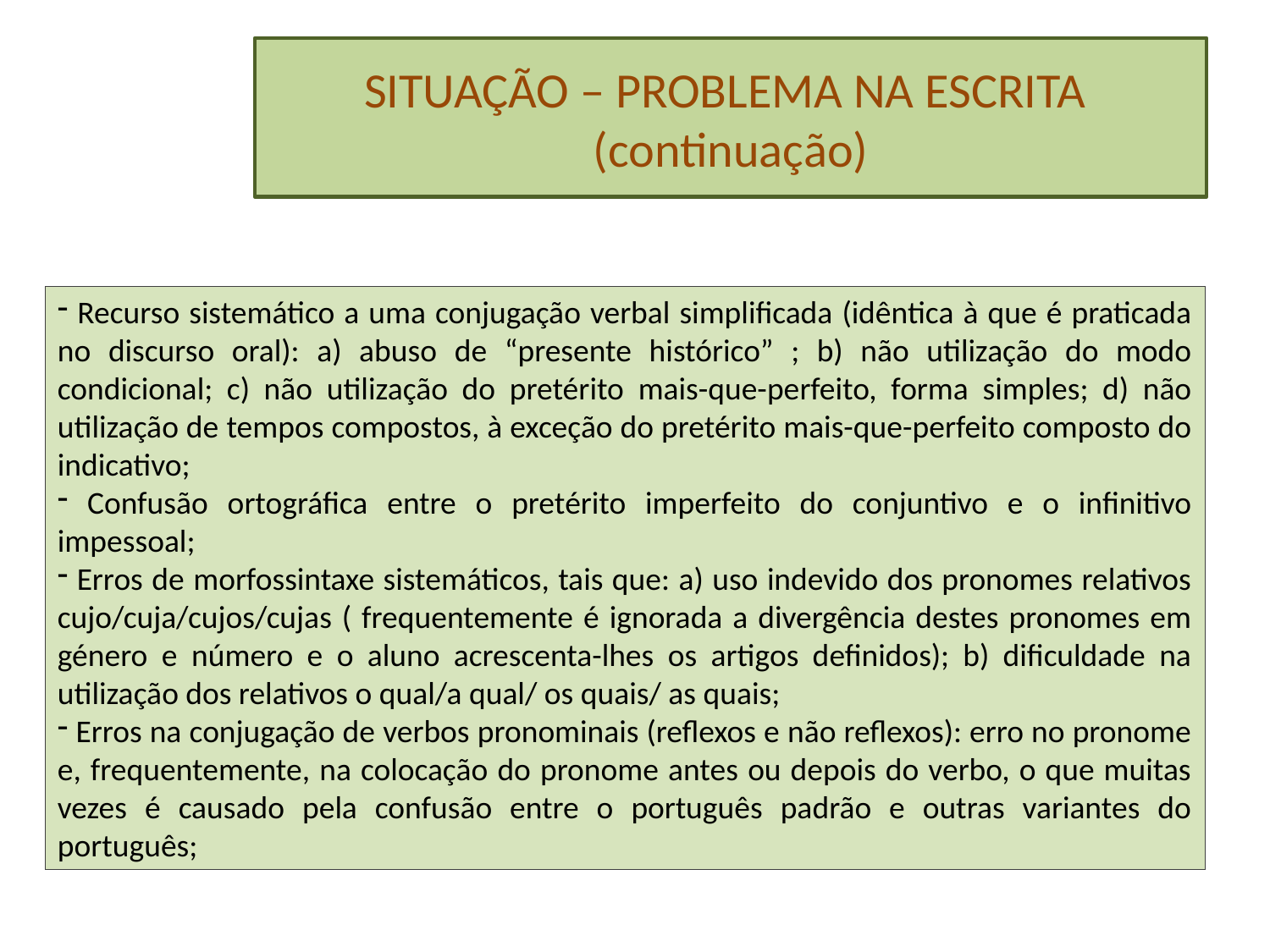

# SITUAÇÃO – PROBLEMA NA ESCRITA  (continuação)
 Recurso sistemático a uma conjugação verbal simplificada (idêntica à que é praticada no discurso oral): a) abuso de “presente histórico” ; b) não utilização do modo condicional; c) não utilização do pretérito mais-que-perfeito, forma simples; d) não utilização de tempos compostos, à exceção do pretérito mais-que-perfeito composto do indicativo;
 Confusão ortográfica entre o pretérito imperfeito do conjuntivo e o infinitivo impessoal;
 Erros de morfossintaxe sistemáticos, tais que: a) uso indevido dos pronomes relativos cujo/cuja/cujos/cujas ( frequentemente é ignorada a divergência destes pronomes em género e número e o aluno acrescenta-lhes os artigos definidos); b) dificuldade na utilização dos relativos o qual/a qual/ os quais/ as quais;
 Erros na conjugação de verbos pronominais (reflexos e não reflexos): erro no pronome e, frequentemente, na colocação do pronome antes ou depois do verbo, o que muitas vezes é causado pela confusão entre o português padrão e outras variantes do português;